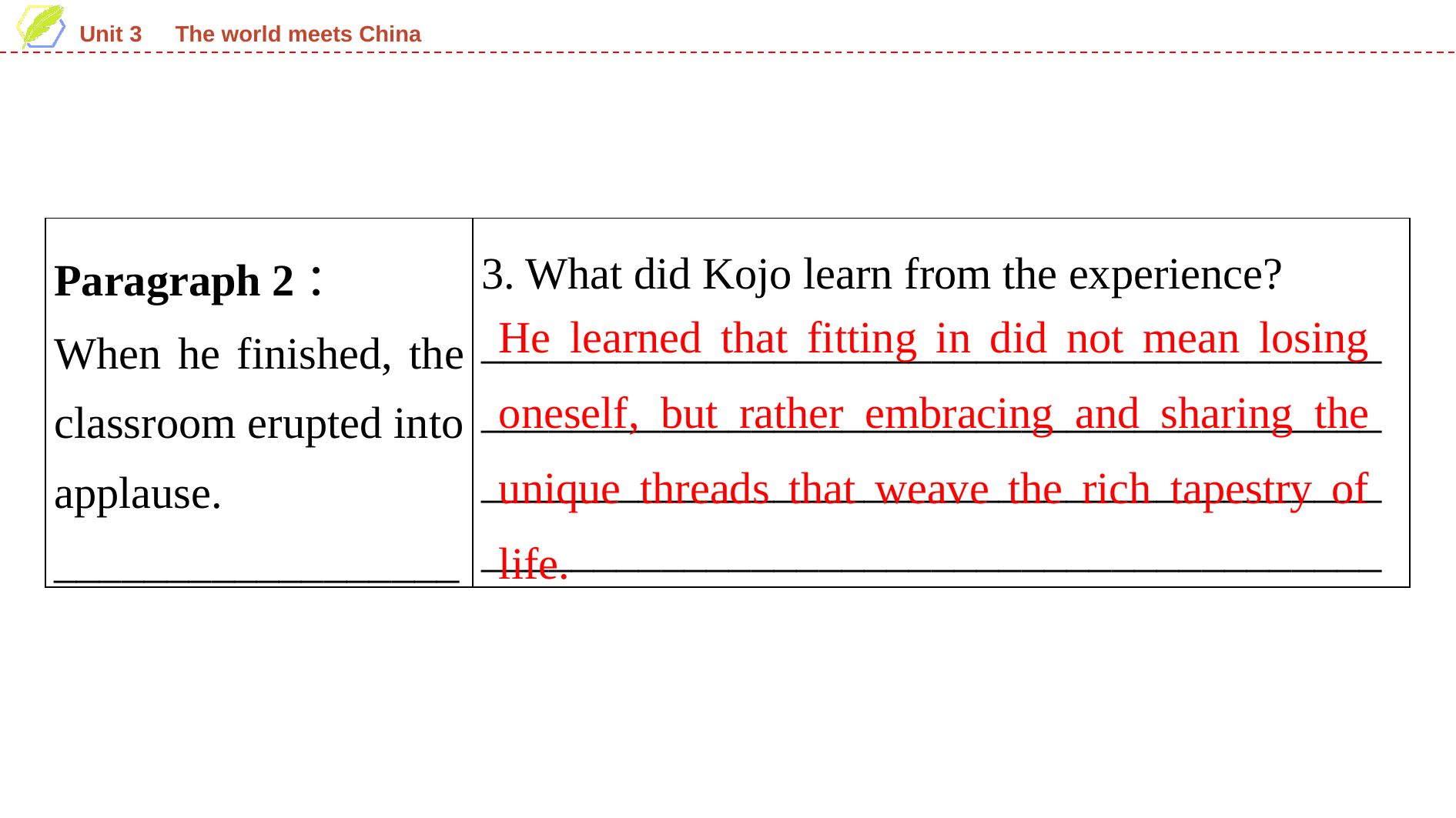

| Paragraph 2： When he finished, the classroom erupted into applause. \_\_\_\_\_\_\_\_\_\_\_\_\_\_\_\_\_\_ | 3. What did Kojo learn from the experience? \_\_\_\_\_\_\_\_\_\_\_\_\_\_\_\_\_\_\_\_\_\_\_\_\_\_\_\_\_\_\_\_\_\_\_\_\_\_\_\_\_\_\_\_\_\_\_\_\_\_\_\_\_\_\_\_\_\_\_\_\_\_\_\_\_\_\_\_\_\_\_\_\_\_\_\_\_\_\_\_\_\_\_\_\_\_\_\_\_\_\_\_\_\_\_\_\_\_\_\_\_\_\_\_\_\_\_\_\_\_\_\_\_\_\_\_\_\_\_\_\_\_\_\_\_\_\_\_\_\_\_\_\_\_\_\_\_\_\_\_\_\_\_\_\_\_\_\_\_\_\_\_\_\_\_\_\_\_\_\_ |
| --- | --- |
He learned that fitting in did not mean losing oneself, but rather embracing and sharing the unique threads that weave the rich tapestry of life.